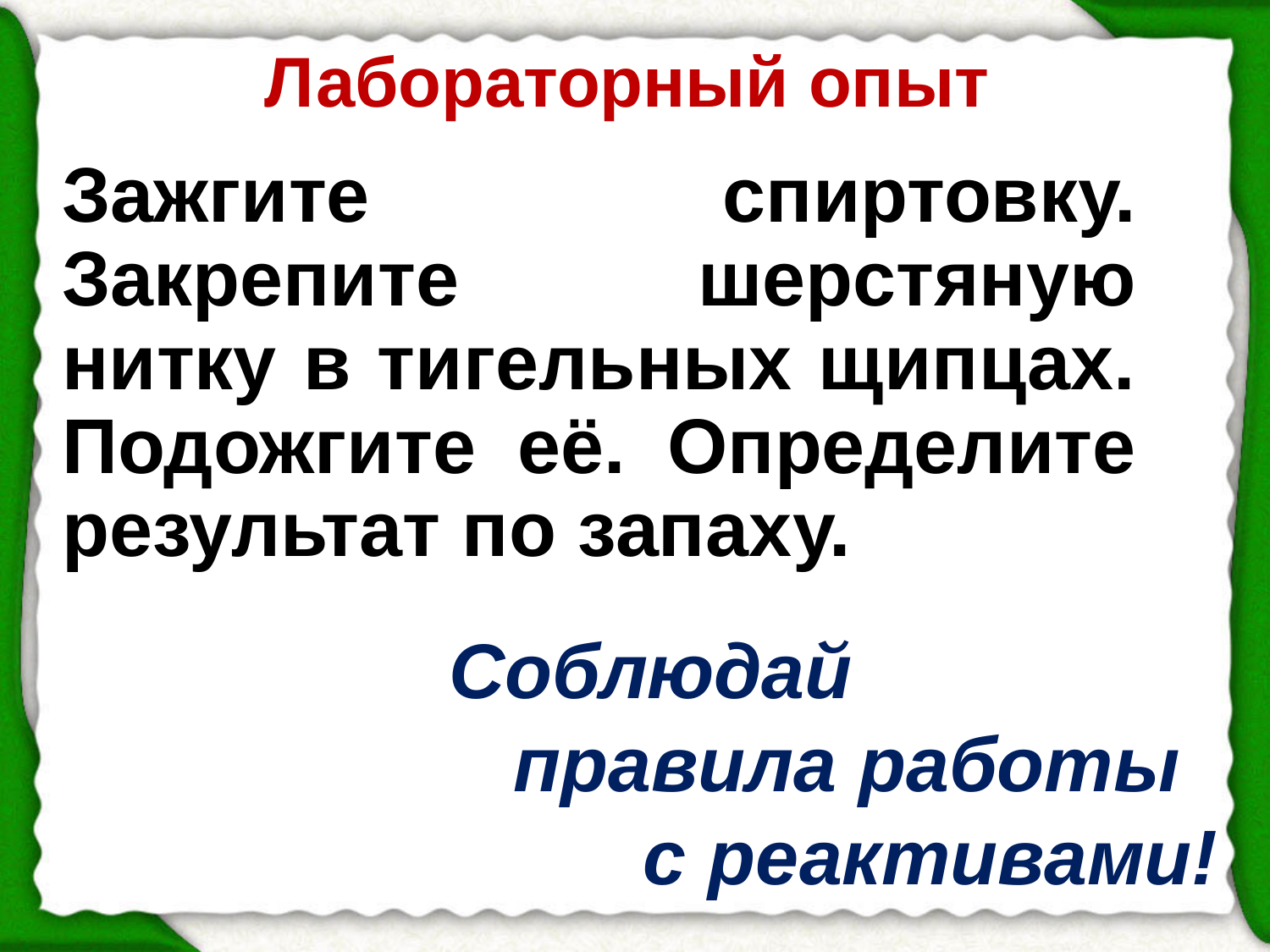

Лабораторный опыт
Зажгите спиртовку. Закрепите шерстяную нитку в тигельных щипцах. Подожгите её. Определите результат по запаху.
Соблюдай
   правила работы
         с реактивами!